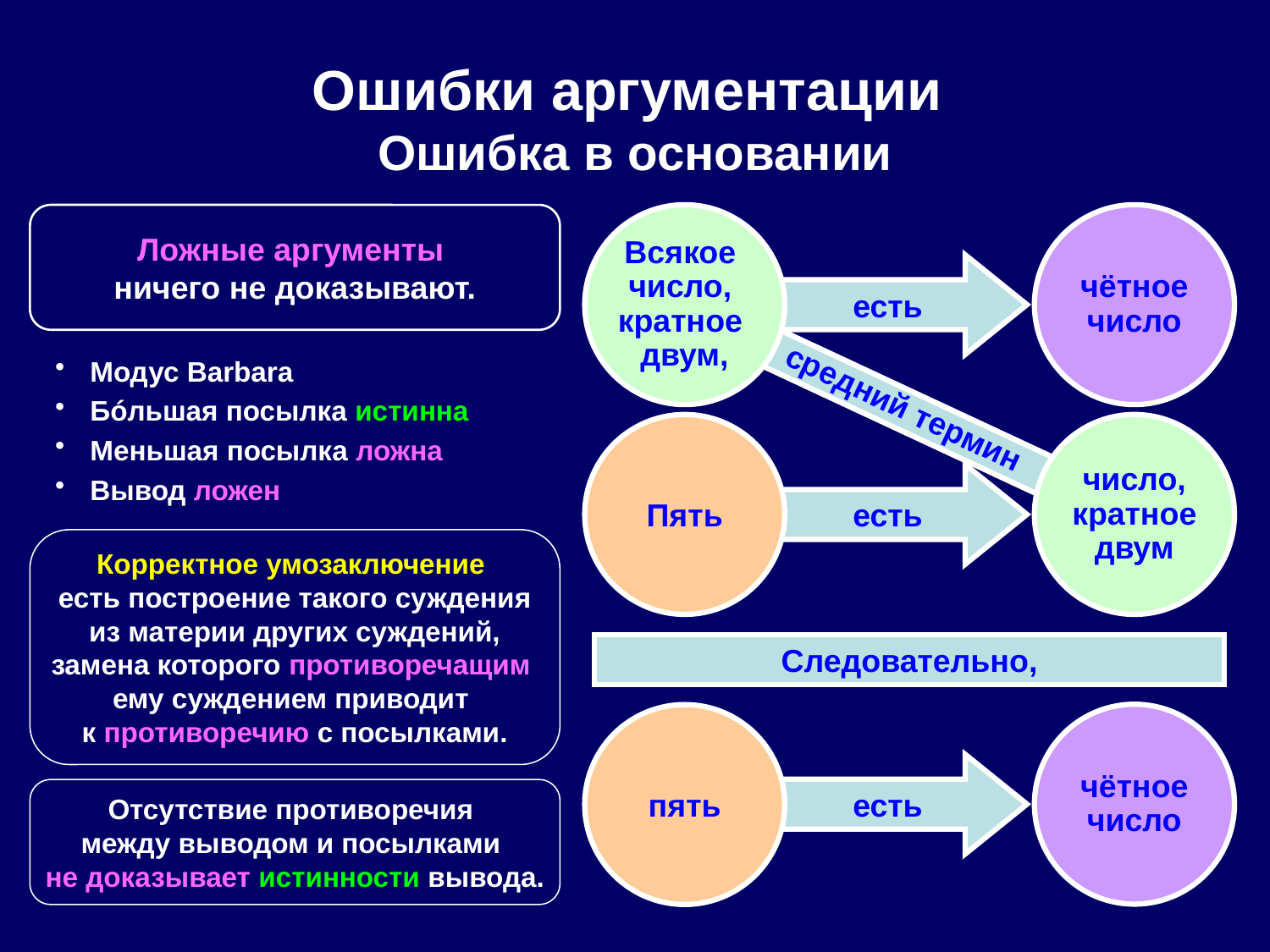

# Ошибки аргументации Ошибка в основании
Всякое
число,
кратное
двум,
чётное
число
Ложные аргументы
ничего не доказывают.
есть
Модус Barbara
Бóльшая посылка истинна
Меньшая посылка ложна
Вывод ложен
есть
средний термин
Пять
число,
кратное
двум
есть
Корректное умозаключение
есть построение такого суждения из материи других суждений, замена которого противоречащим
ему суждением приводит
к противоречию с посылками.
Следовательно,
чётное
число
пять
есть
Отсутствие противоречия
между выводом и посылками
не доказывает истинности вывода.